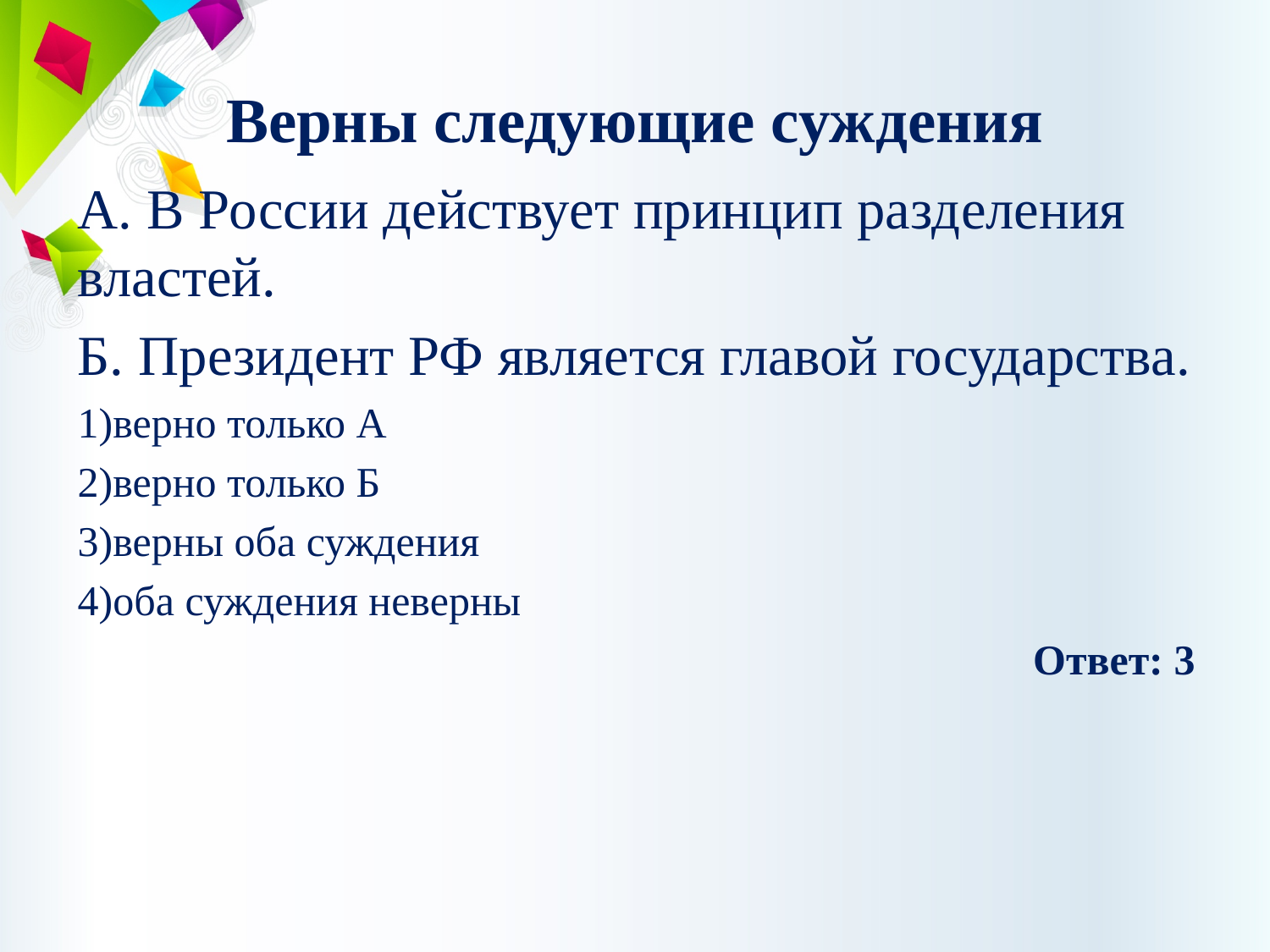

# Верны следующие суждения
А. В России действует принцип разделения властей.
Б. Президент РФ является главой государства.
1)верно только А
2)верно только Б
3)верны оба суждения
4)оба суждения неверны
Ответ: 3